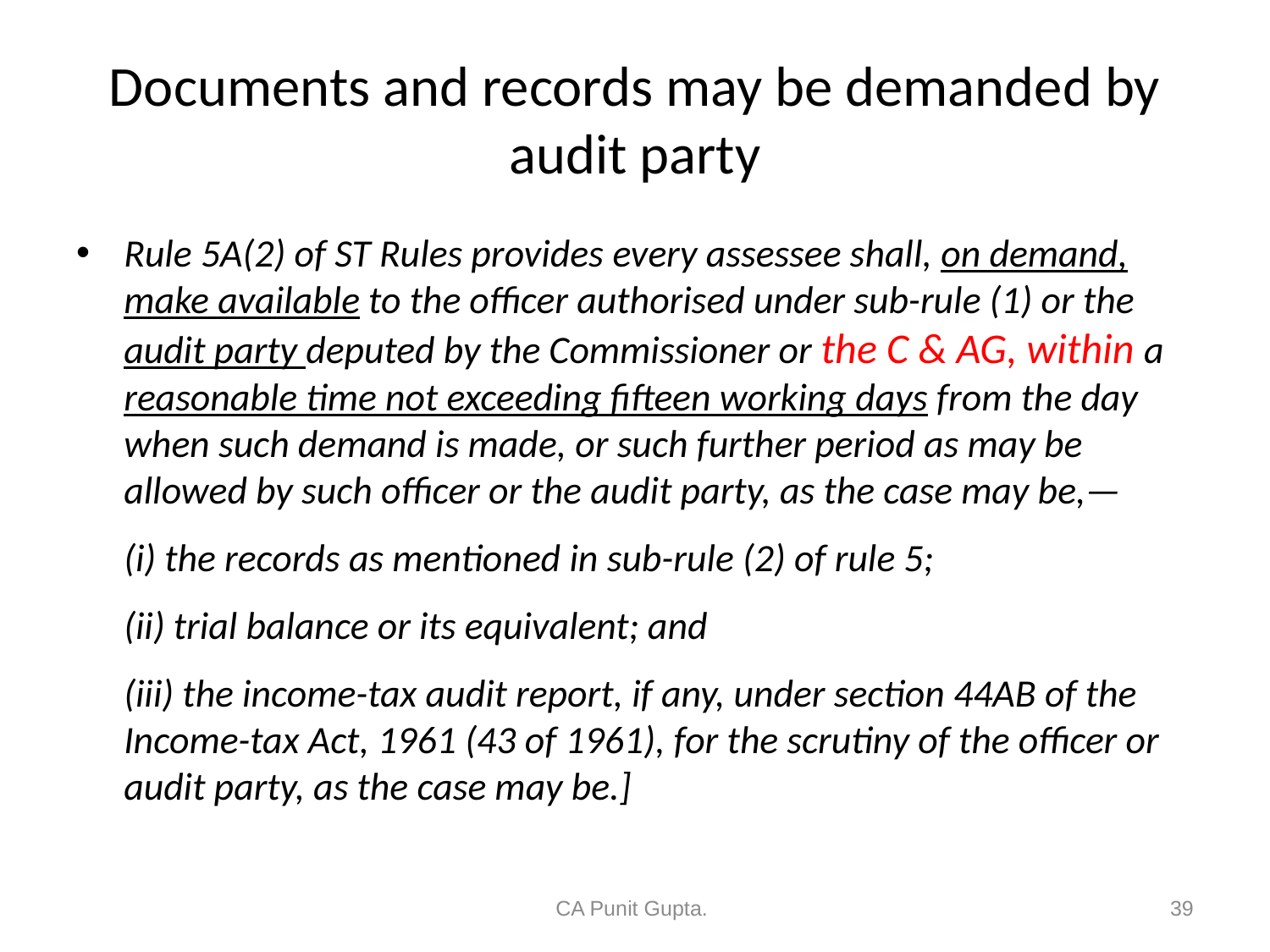

# Documents and records may be demanded by audit party
Rule 5A(2) of ST Rules provides every assessee shall, on demand, make available to the officer authorised under sub-rule (1) or the audit party deputed by the Commissioner or the C & AG, within a reasonable time not exceeding fifteen working days from the day when such demand is made, or such further period as may be allowed by such officer or the audit party, as the case may be,—
	(i) the records as mentioned in sub-rule (2) of rule 5;
	(ii) trial balance or its equivalent; and
	(iii) the income-tax audit report, if any, under section 44AB of the Income-tax Act, 1961 (43 of 1961), for the scrutiny of the officer or audit party, as the case may be.]
CA Punit Gupta.
39